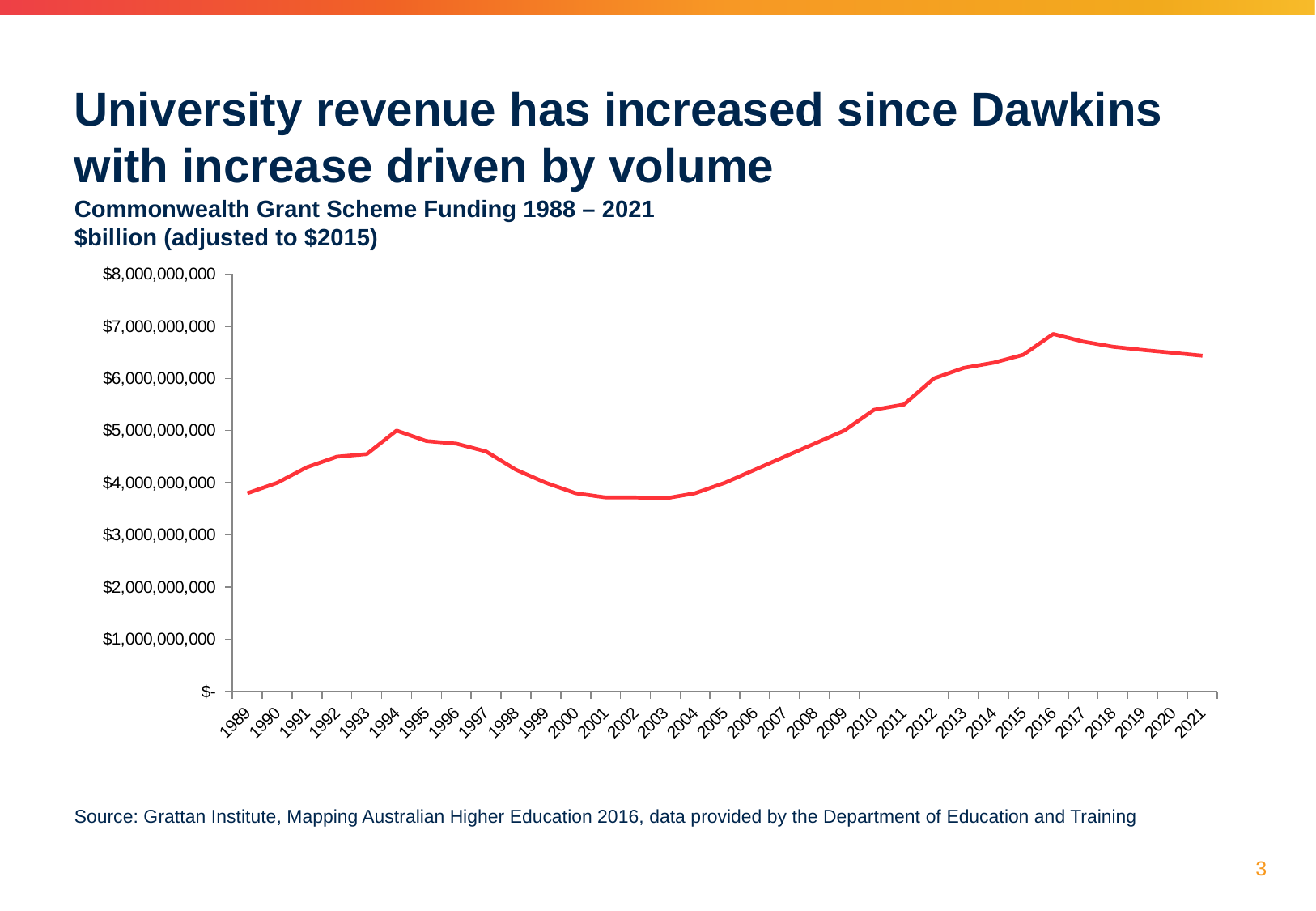

University revenue has increased since Dawkins with increase driven by volume
Commonwealth Grant Scheme Funding 1988 – 2021
$billion (adjusted to $2015)

### Chart

| Category | Total Cth outlays |
|---|---|
| 1989 | 3800000000.0 |
| 1990 | 4000000000.0 |
| 1991 | 4300000000.0 |
| 1992 | 4500000000.0 |
| 1993 | 4550000000.0 |
| 1994 | 5000000000.0 |
| 1995 | 4800000000.0 |
| 1996 | 4750000000.0 |
| 1997 | 4600000000.0 |
| 1998 | 4250000000.0 |
| 1999 | 4000000000.0 |
| 2000 | 3800000000.0 |
| 2001 | 3720000000.0 |
| 2002 | 3720000000.0 |
| 2003 | 3700000000.0 |
| 2004 | 3800000000.0 |
| 2005 | 4000000000.0 |
| 2006 | 4250000000.0 |
| 2007 | 4500000000.0 |
| 2008 | 4750000000.0 |
| 2009 | 5000000000.0 |
| 2010 | 5400000000.0 |
| 2011 | 5500000000.0 |
| 2012 | 6000000000.0 |
| 2013 | 6200000000.0 |
| 2014 | 6300000000.0 |
| 2015 | 6453000000.0 |
| 2016 | 6850980392.156862 |
| 2017 | 6705019416.07939 |
| 2018 | 6606027228.113502 |
| 2019 | 6544379917.635703 |
| 2020 | 6490713558.276973 |
| 2021 | 6434034638.316109 |
Source: Grattan Institute, Mapping Australian Higher Education 2016, data provided by the Department of Education and Training